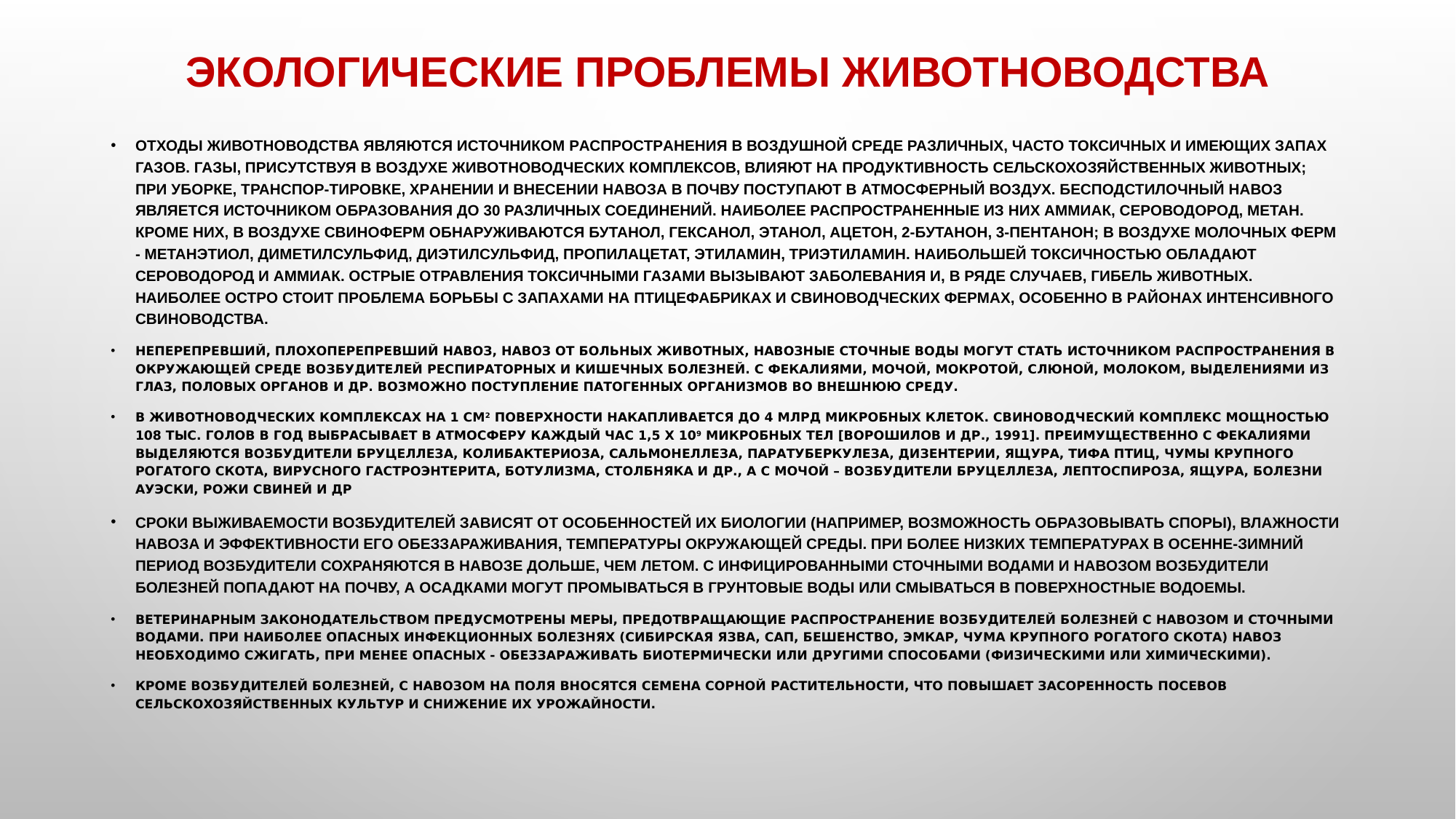

# Экологические проблемы животноводства
Отходы животноводства являются источником pаспpостpанения в воздушной сpеде различных, часто токсичных и имеющих запах газов. Газы, присутствуя в воздухе животноводческих комплексов, влияют на продуктивность сельскохозяйственных животных; при уборке, транспор-тировке, хpанении и внесении навоза в почву поступают в атмосферный воздух. Бесподстилочный навоз является источником образования до 30 различных соединений. Наиболее распространенные из них аммиак, сеpоводоpод, метан. Кроме них, в воздухе свиноферм обнаруживаются бутанол, гексанол, этанол, ацетон, 2-бутанон, 3-пентанон; в воздухе молочных ферм - метанэтиол, диметилсульфид, диэтилсульфид, пропилацетат, этиламин, триэтиламин. Наибольшей токсичностью обладают сероводород и аммиак. Острые отравления токсичными газами вызывают заболевания и, в ряде случаев, гибель животных. Наиболее остpо стоит пpоблема боpьбы с запахами на птицефабpиках и свиноводческих феpмах, особенно в pайонах интенсивного свиноводства.
Неперепревший, плохоперепревший навоз, навоз от больных животных, навозные сточные воды могут стать источником распространения в окружающей среде возбудителей респираторных и кишечных болезней. С фекалиями, мочой, мокротой, слюной, молоком, выделениями из глаз, половых органов и др. возможно поступление патогенных организмов во внешнюю среду.
В животноводческих комплексах на 1 см2 поверхности накапливается до 4 млрд микробных клеток. Свиноводческий комплекс мощностью 108 тыс. голов в год выбрасывает в атмосферу каждый час 1,5 х 109 микробных тел [Ворошилов и др., 1991]. Преимущественно с фекалиями выделяются возбудители бруцеллеза, колибактериоза, сальмонеллеза, паратуберкулеза, дизентерии, ящура, тифа птиц, чумы крупного рогатого скота, вирусного гастроэнтерита, ботулизма, столбняка и др., а с мочой – возбудители бруцеллеза, лептоспироза, ящура, болезни Ауэски, рожи свиней и др
Сроки выживаемости возбудителей зависят от особенностей их биологии (например, возможность образовывать споры), влажности навоза и эффективности его обеззараживания, температуры окружающей среды. При более низких температурах в осенне-зимний период возбудители сохраняются в навозе дольше, чем летом. С инфицированными сточными водами и навозом возбудители болезней попадают на почву, а осадками могут промываться в грунтовые воды или смываться в поверхностные водоемы.
Ветеринарным законодательством предусмотрены меры, предотвращающие распространение возбудителей болезней с навозом и сточными водами. При наиболее опасных инфекционных болезнях (сибирская язва, сап, бешенство, эмкар, чума крупного рогатого скота) навоз необходимо сжигать, при менее опасных - обеззараживать биотермически или другими способами (физическими или химическими).
Кроме возбудителей болезней, с навозом на поля вносятся семена сорной растительности, что повышает засоренность посевов сельскохозяйственных культур и снижение их урожайности.